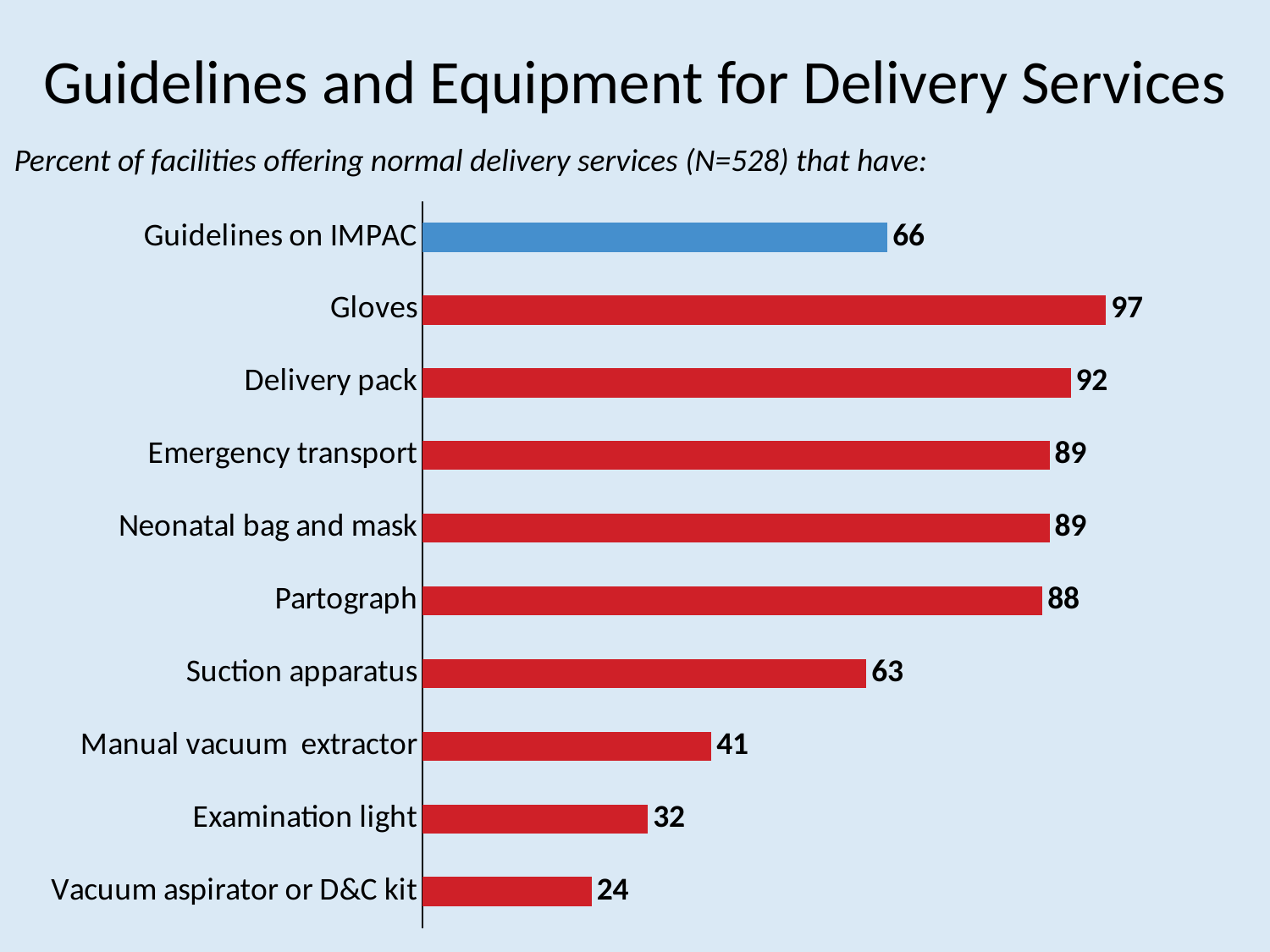

# Guidelines and Equipment for Delivery Services
Percent of facilities offering normal delivery services (N=528) that have:

### Chart

| Category | Series 1 |
|---|---|
| Vacuum aspirator or D&C kit | 24.0 |
| Examination light | 32.0 |
| Manual vacuum  extractor | 41.0 |
| Suction apparatus | 63.0 |
| Partograph | 88.0 |
| Neonatal bag and mask | 89.0 |
| Emergency transport | 89.0 |
| Delivery pack | 92.0 |
| Gloves | 97.0 |
| Guidelines on IMPAC | 66.0 |